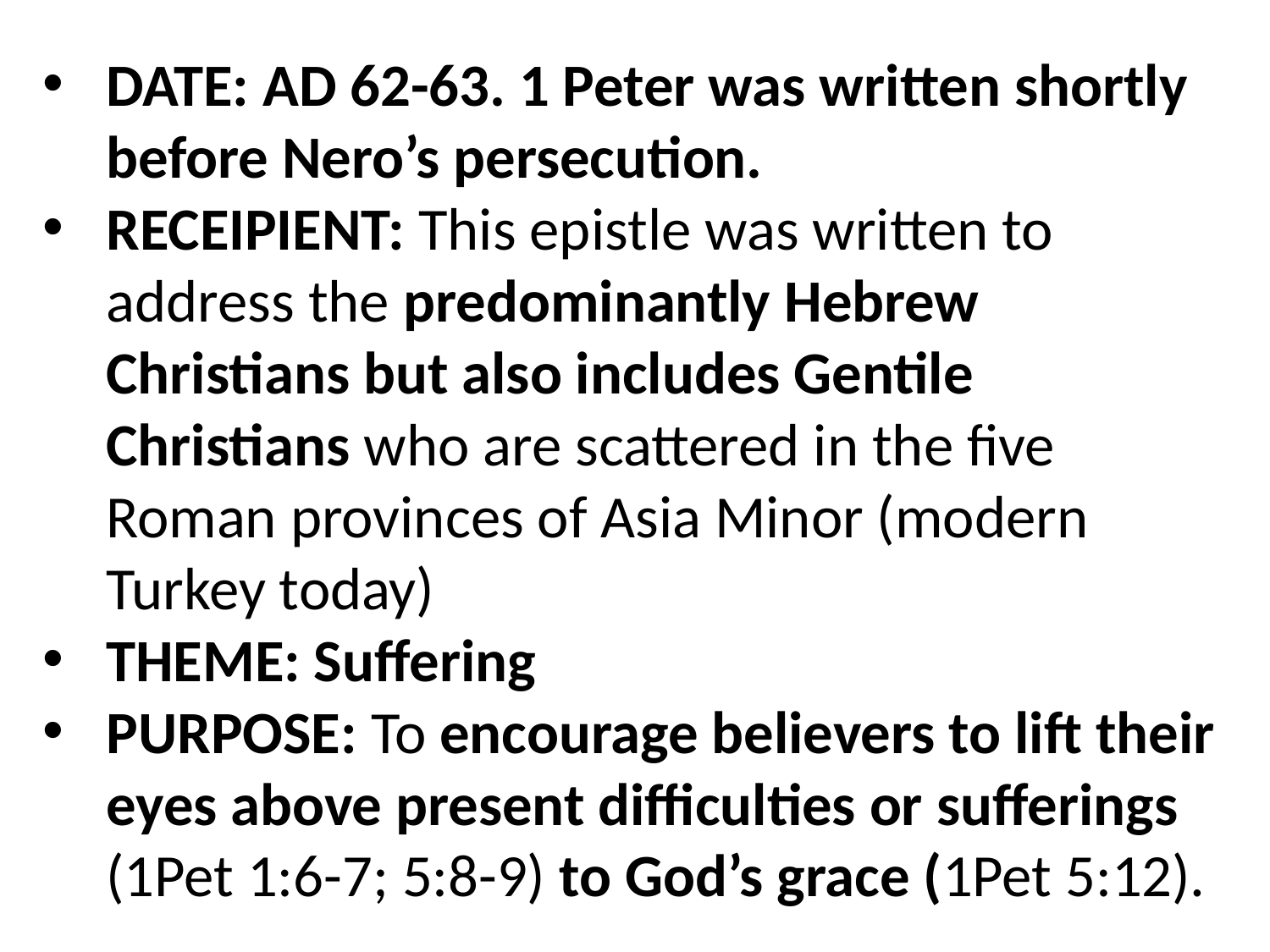

DATE: AD 62-63. 1 Peter was written shortly before Nero’s persecution.
RECEIPIENT: This epistle was written to address the predominantly Hebrew Christians but also includes Gentile Christians who are scattered in the five Roman provinces of Asia Minor (modern Turkey today)
THEME: Suffering
PURPOSE: To encourage believers to lift their eyes above present difficulties or sufferings (1Pet 1:6-7; 5:8-9) to God’s grace (1Pet 5:12).